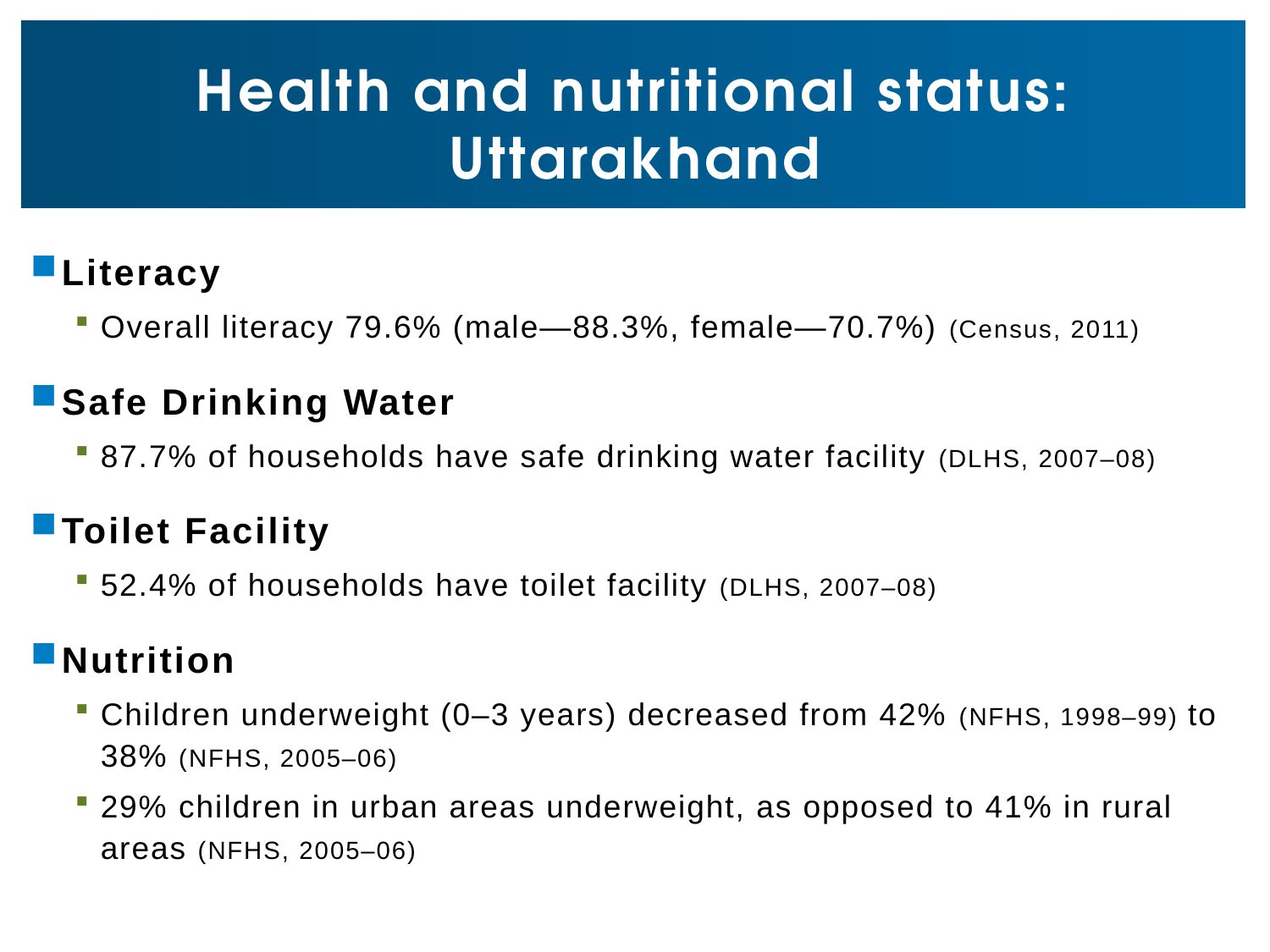

# Health and nutritional status: Uttarakhand
Literacy
Overall literacy 79.6% (male—88.3%, female—70.7%) (Census, 2011)
Safe Drinking Water
87.7% of households have safe drinking water facility (DLHS, 2007–08)
Toilet Facility
52.4% of households have toilet facility (DLHS, 2007–08)
Nutrition
Children underweight (0–3 years) decreased from 42% (NFHS, 1998–99) to 38% (NFHS, 2005–06)
29% children in urban areas underweight, as opposed to 41% in rural areas (NFHS, 2005–06)